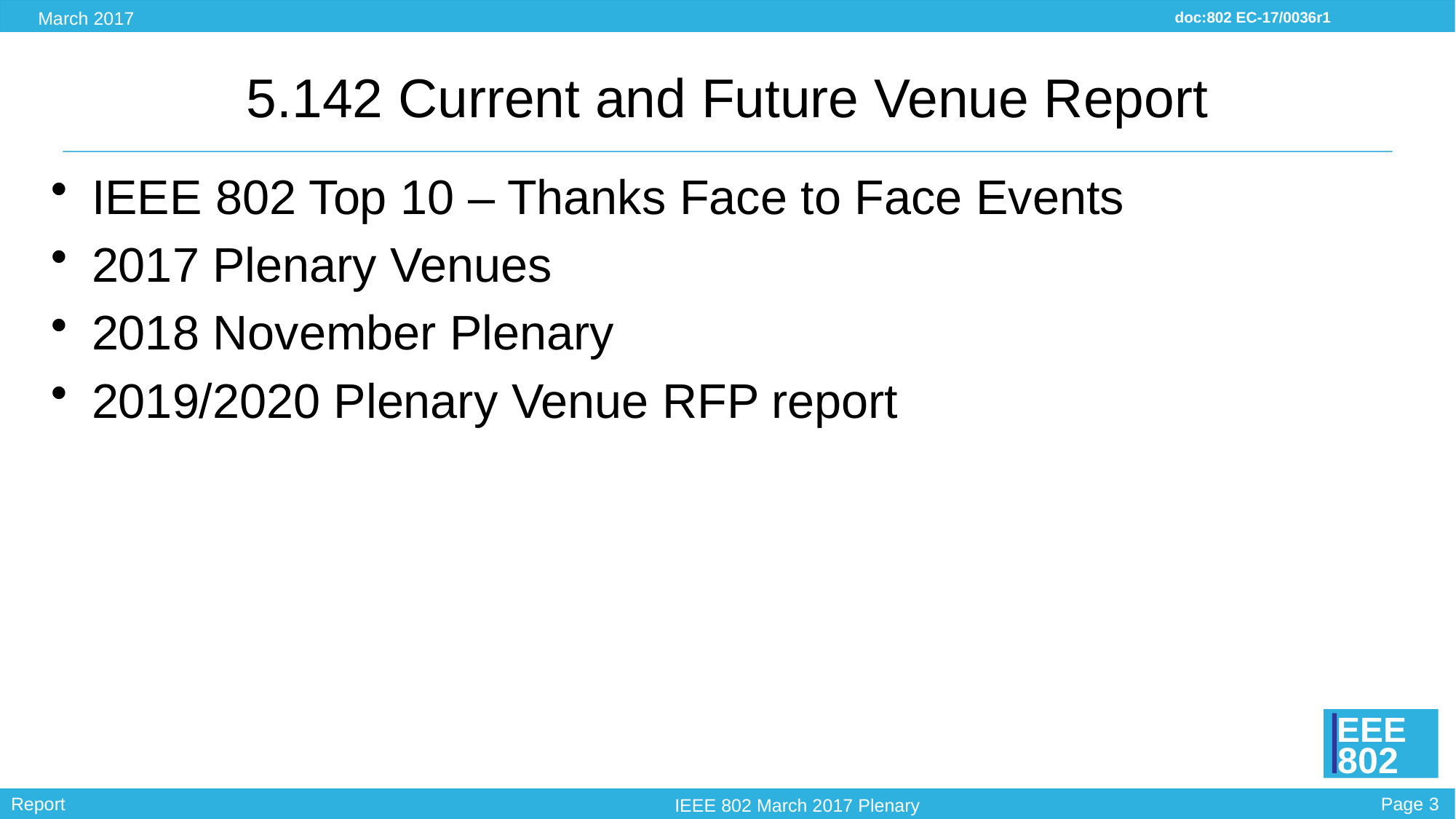

# 5.142 Current and Future Venue Report
IEEE 802 Top 10 – Thanks Face to Face Events
2017 Plenary Venues
2018 November Plenary
2019/2020 Plenary Venue RFP report